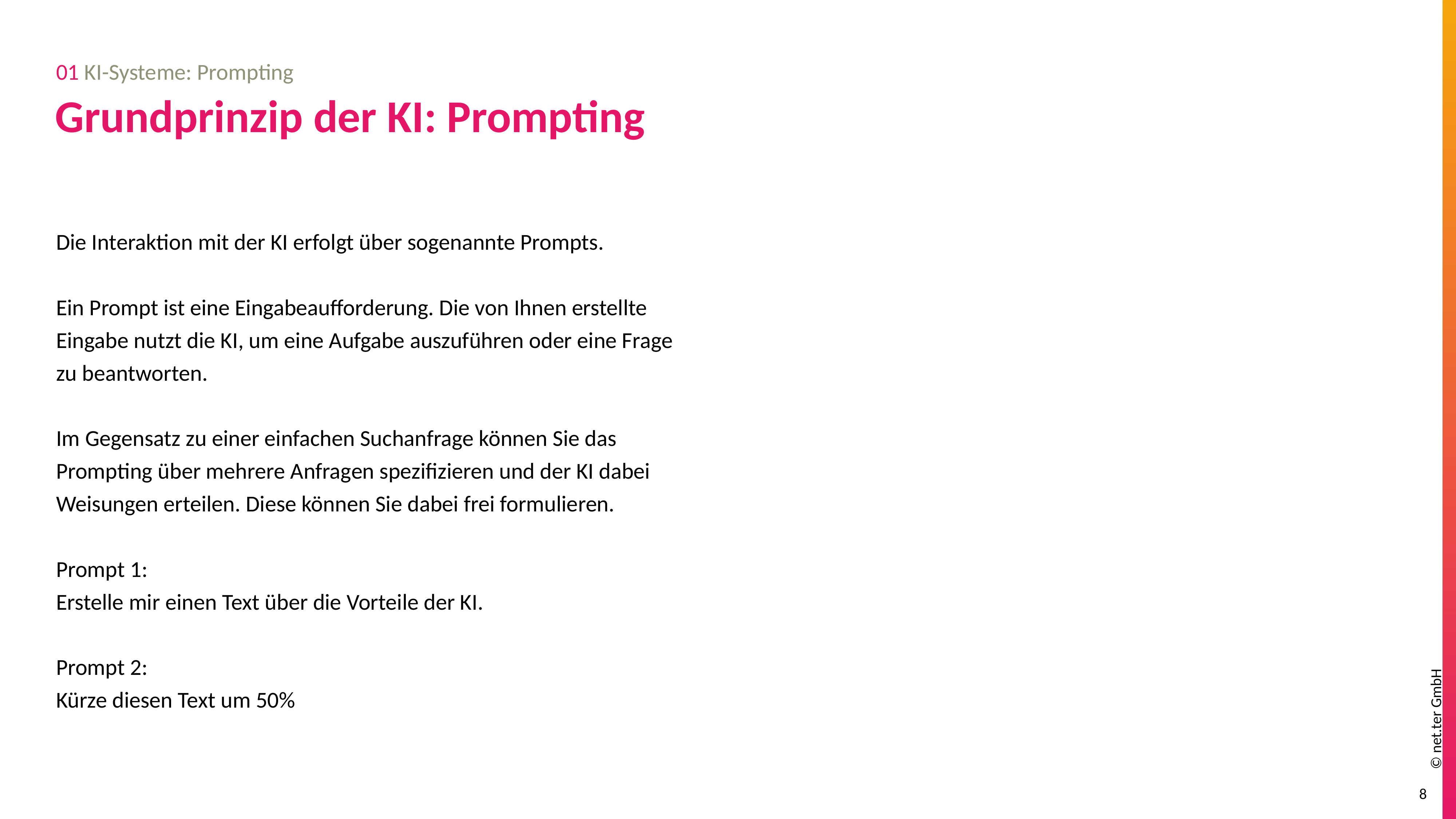

01 KI-Systeme: Prompting
Grundprinzip der KI: Prompting
Die Interaktion mit der KI erfolgt über sogenannte Prompts.

Ein Prompt ist eine Eingabeaufforderung. Die von Ihnen erstellte Eingabe nutzt die KI, um eine Aufgabe auszuführen oder eine Frage zu beantworten.

Im Gegensatz zu einer einfachen Suchanfrage können Sie das Prompting über mehrere Anfragen spezifizieren und der KI dabei Weisungen erteilen. Diese können Sie dabei frei formulieren.

Prompt 1:
Erstelle mir einen Text über die Vorteile der KI.

Prompt 2:
Kürze diesen Text um 50%

8